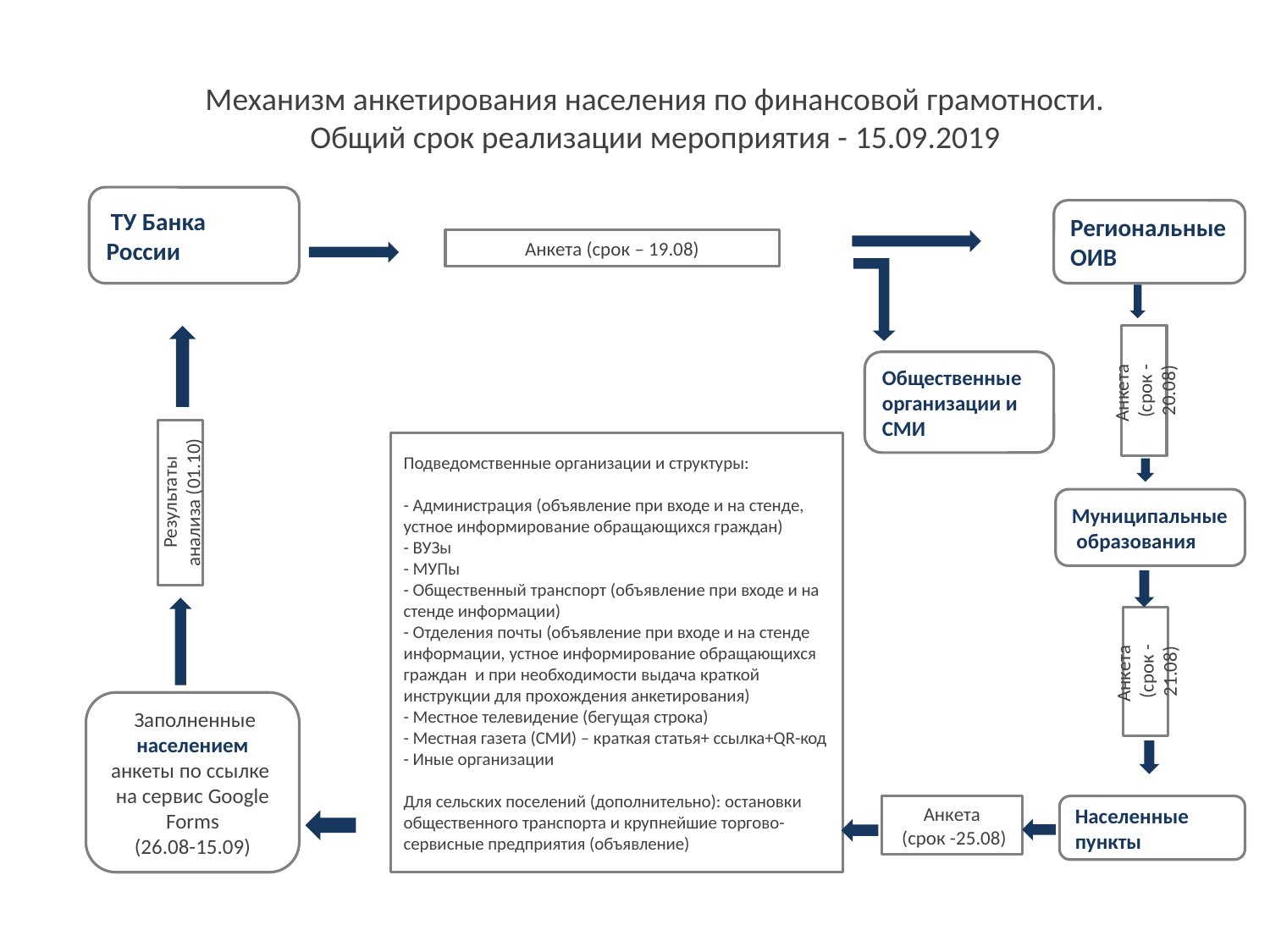

Механизм анкетирования населения по финансовой грамотности.
Общий срок реализации мероприятия - 15.09.2019
 ТУ Банка России
Региональные ОИВ
Анкета (срок – 19.08)

Анкета
(срок - 20.08)
Общественные организации и СМИ
Результаты анализа (01.10)
Подведомственные организации и структуры:

- Администрация (объявление при входе и на стенде, устное информирование обращающихся граждан)
- ВУЗы
- МУПы
- Общественный транспорт (объявление при входе и на стенде информации)
- Отделения почты (объявление при входе и на стенде информации, устное информирование обращающихся граждан  и при необходимости выдача краткой инструкции для прохождения анкетирования)
- Местное телевидение (бегущая строка)
- Местная газета (СМИ) – краткая статья+ ссылка+QR-код
- Иные организации

Для сельских поселений (дополнительно): остановки общественного транспорта и крупнейшие торгово-сервисные предприятия (объявление)

Муниципальные  образования

Анкета
(срок - 21.08)
 Заполненные населением анкеты по ссылке
на сервис Google Forms
(26.08-15.09)

Анкета
 (срок -25.08)
Населенные пункты